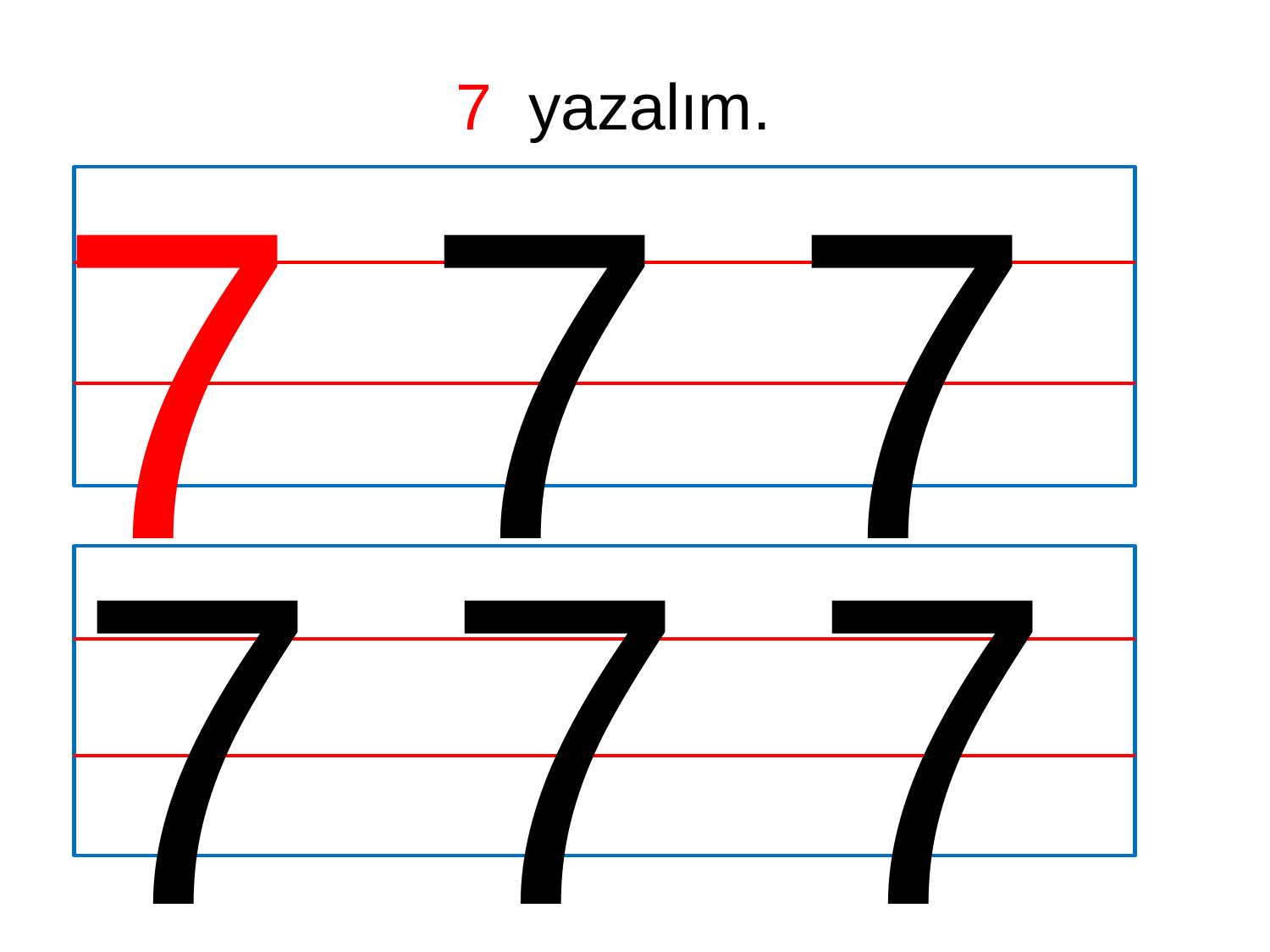

7  yazalım.
7 7 7

7 7 7